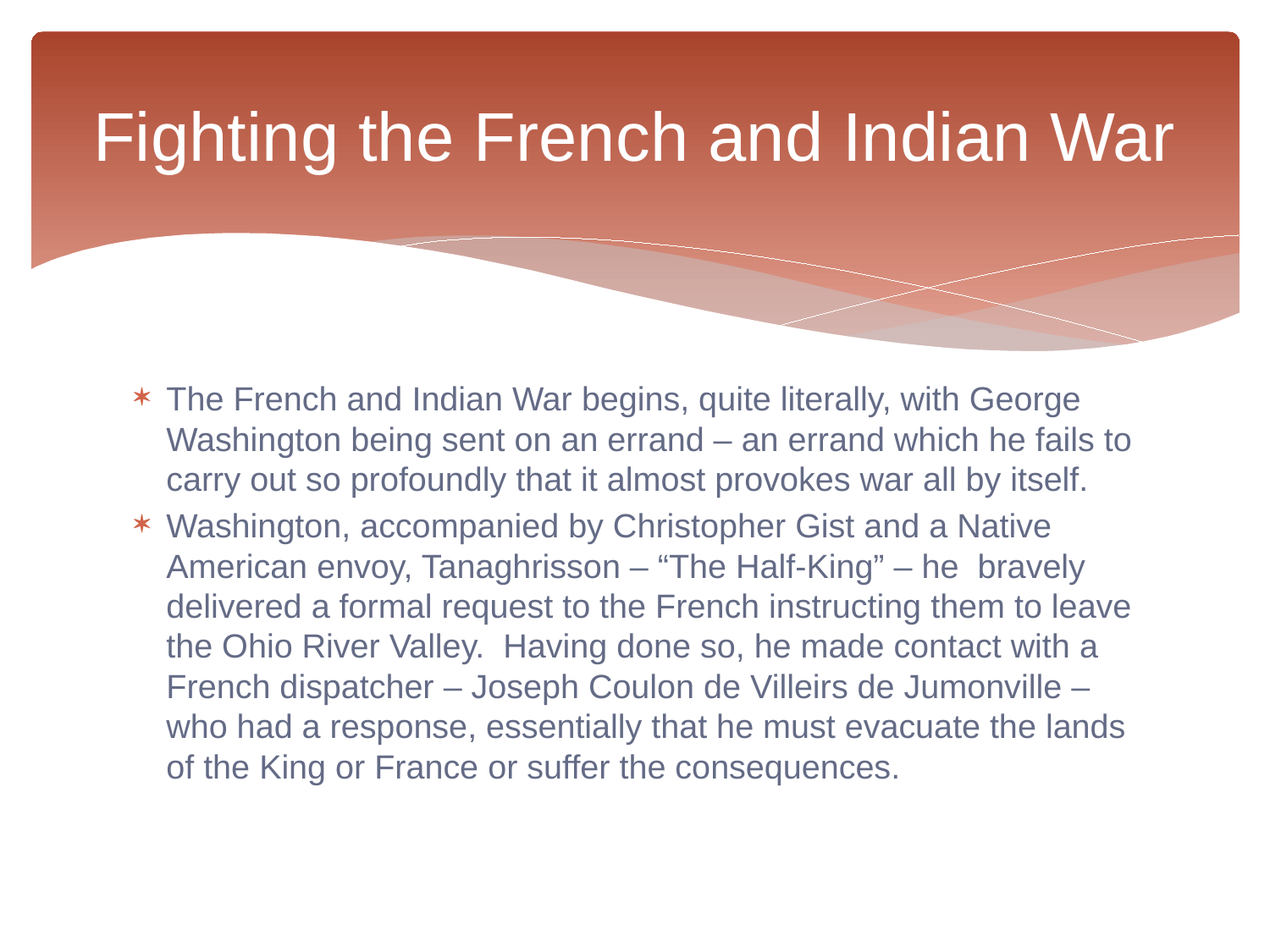

# Fighting the French and Indian War
The French and Indian War begins, quite literally, with George Washington being sent on an errand – an errand which he fails to carry out so profoundly that it almost provokes war all by itself.
Washington, accompanied by Christopher Gist and a Native American envoy, Tanaghrisson – “The Half-King” – he  bravely delivered a formal request to the French instructing them to leave the Ohio River Valley.  Having done so, he made contact with a French dispatcher – Joseph Coulon de Villeirs de Jumonville – who had a response, essentially that he must evacuate the lands of the King or France or suffer the consequences.